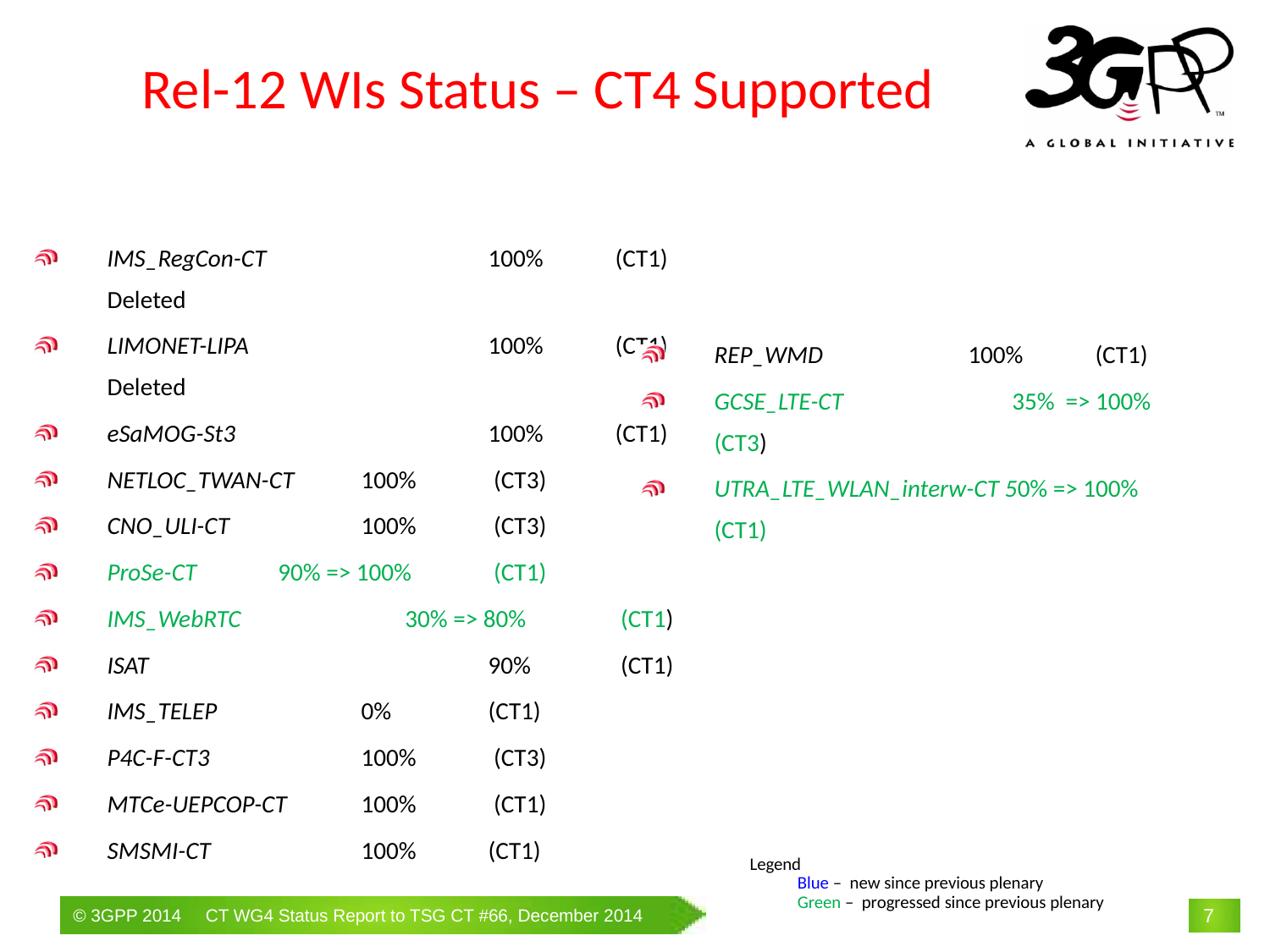

Rel-12 WIs Status – CT4 Supported
IMS_RegCon-CT		100%	(CT1) Deleted
LIMONET-LIPA 	 	100%	(CT1) Deleted
eSaMOG-St3 	       	100%	(CT1)
NETLOC_TWAN-CT     	100%	 (CT3)
CNO_ULI-CT	       	100%	 (CT3)
ProSe-CT	        90% => 100%	 (CT1)
IMS_WebRTC	        30% => 80%	 (CT1)
ISAT			90%	 (CT1)
IMS_TELEP		0%	(CT1)
P4C-F-CT3		100%	 (CT3)
MTCe-UEPCOP-CT          	100%	 (CT1)
SMSMI-CT		100%	(CT1)

REP_WMD		100%	(CT1)
GCSE_LTE-CT	        35%  => 100%	(CT3)
UTRA_LTE_WLAN_interw-CT 50% => 100%	(CT1)

Legend
Blue –  new since previous plenary
	Green –  progressed since previous plenary